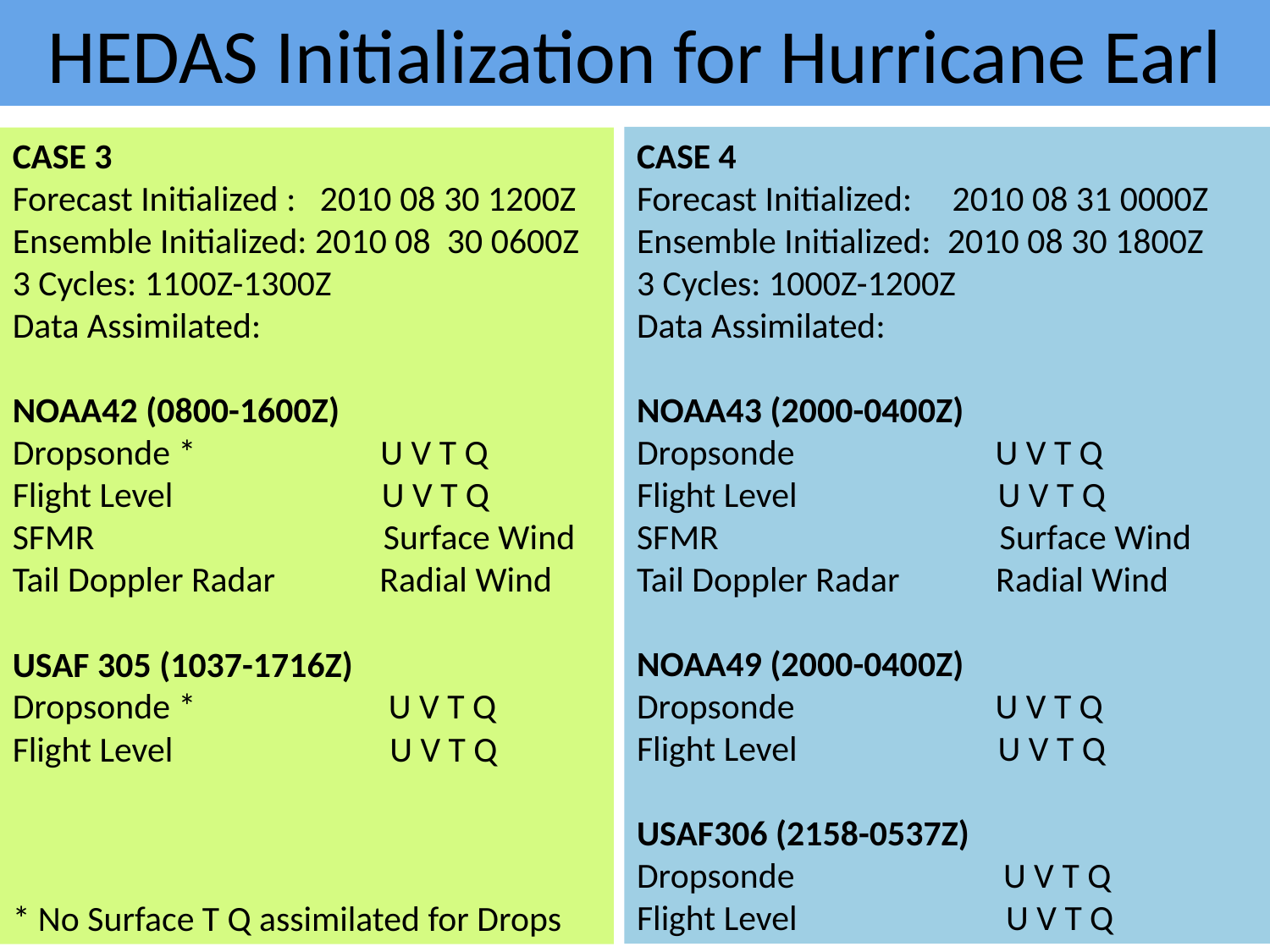

# HEDAS Initialization for Hurricane Earl
CASE 4
Forecast Initialized:     2010 08 31 0000Z
Ensemble Initialized:  2010 08 30 1800Z
3 Cycles: 1000Z-1200Z
Data Assimilated:

NOAA43 (2000-0400Z)
Dropsonde                         U V T Q
Flight Level                         U V T Q
SFMR                                   Surface Wind
Tail Doppler Radar            Radial Wind

NOAA49 (2000-0400Z)
Dropsonde                         U V T Q
Flight Level                         U V T Q

USAF306 (2158-0537Z)
Dropsonde                          U V T Q
Flight Level                          U V T Q
CASE 3
Forecast Initialized :   2010 08 30 1200Z
Ensemble Initialized: 2010 08  30 0600Z
3 Cycles: 1100Z-1300Z
Data Assimilated:

NOAA42 (0800-1600Z)
Dropsonde *                       U V T Q
Flight Level                          U V T Q
SFMR                                    Surface Wind
Tail Doppler Radar             Radial Wind

USAF 305 (1037-1716Z)
Dropsonde *                        U V T Q
Flight Level                           U V T Q

* No Surface T Q assimilated for Drops